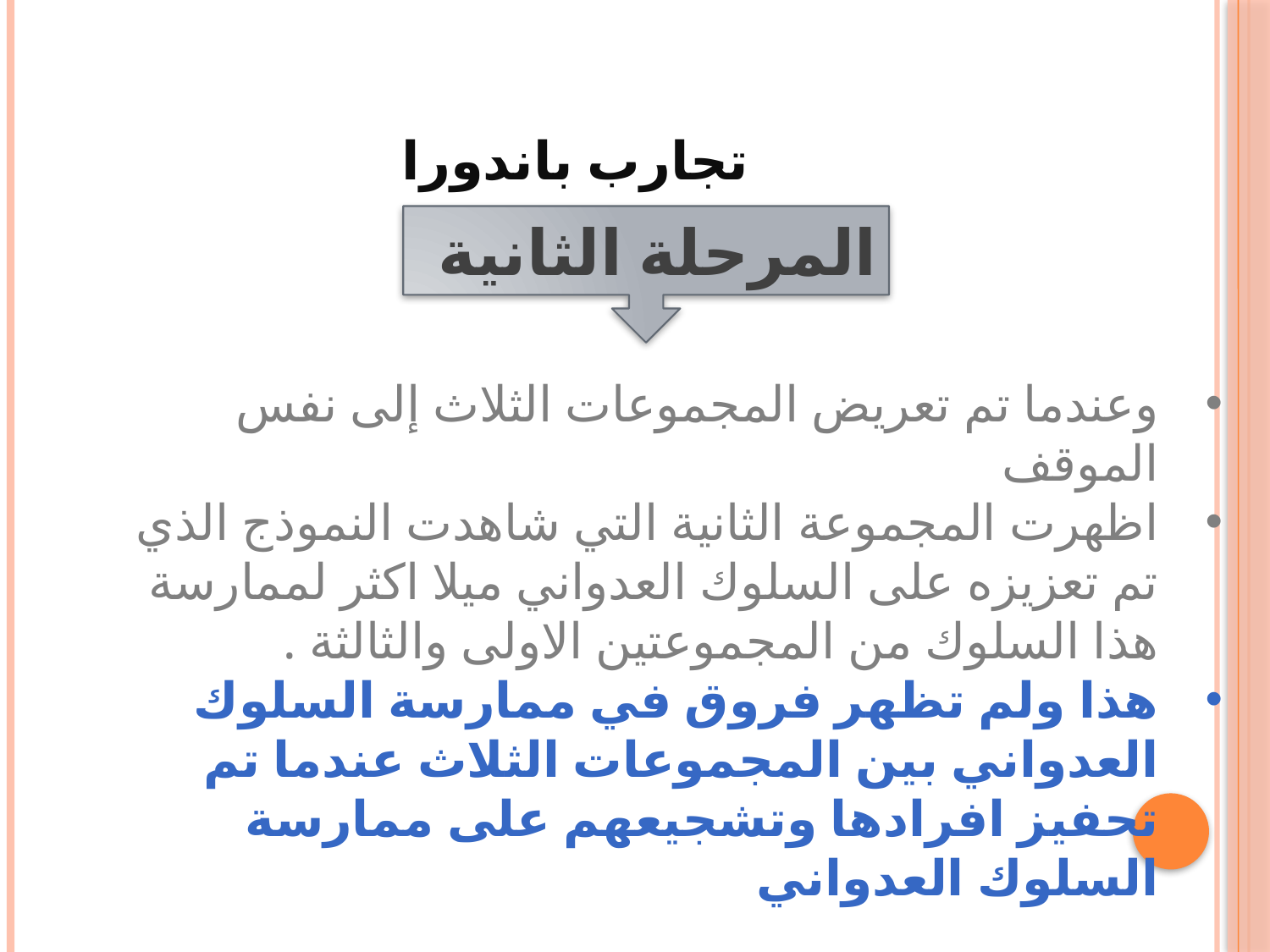

# تجارب باندورا
المرحلة الثانية
وعندما تم تعريض المجموعات الثلاث إلى نفس الموقف
اظهرت المجموعة الثانية التي شاهدت النموذج الذي تم تعزيزه على السلوك العدواني ميلا اكثر لممارسة هذا السلوك من المجموعتين الاولى والثالثة .
هذا ولم تظهر فروق في ممارسة السلوك العدواني بين المجموعات الثلاث عندما تم تحفيز افرادها وتشجيعهم على ممارسة السلوك العدواني